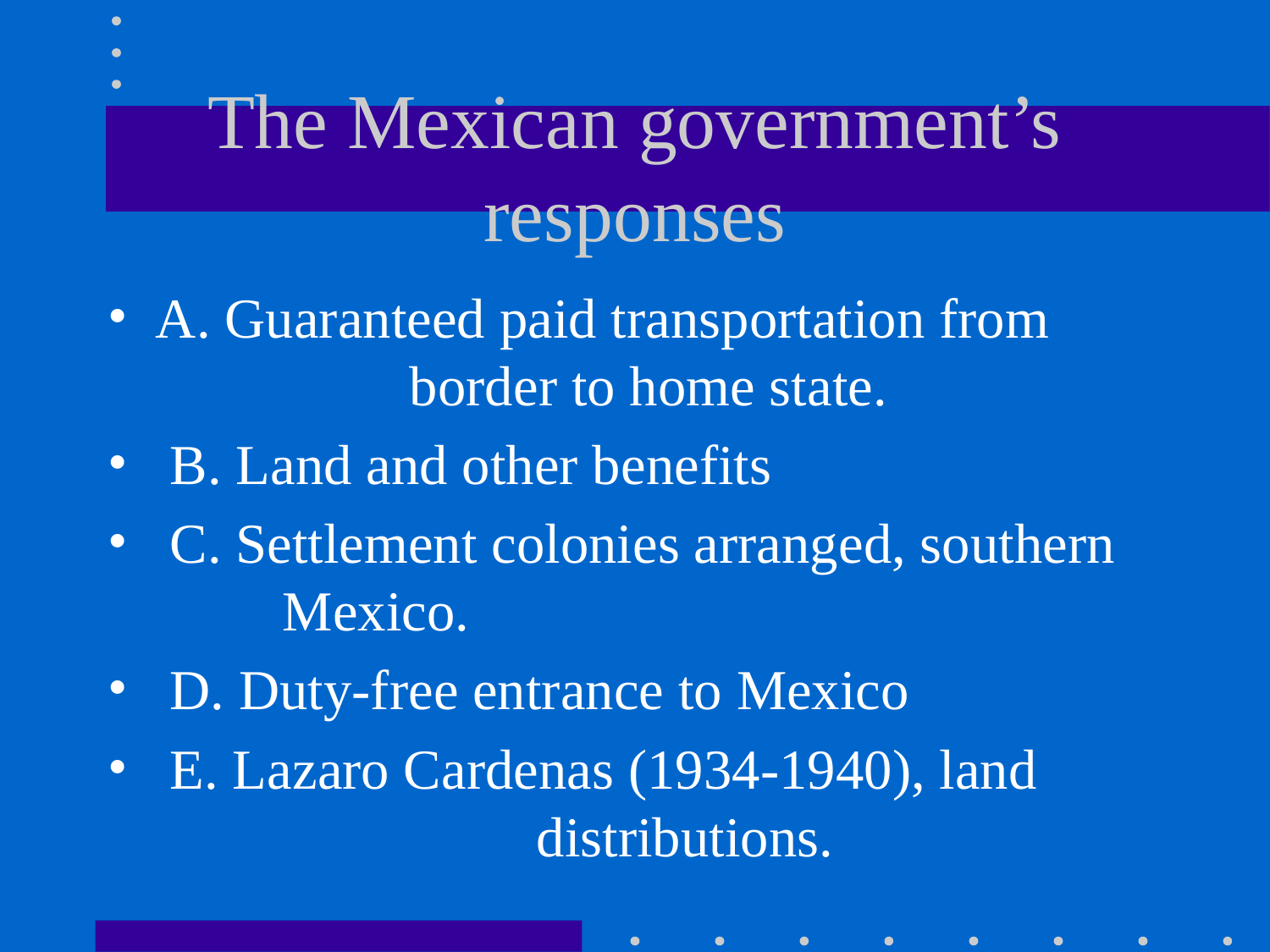

# The Mexican government’s responses
A. Guaranteed paid transportation from 		border to home state.
 B. Land and other benefits
 C. Settlement colonies arranged, southern 	Mexico.
 D. Duty-free entrance to Mexico
 E. Lazaro Cardenas (1934-1940), land 			distributions.